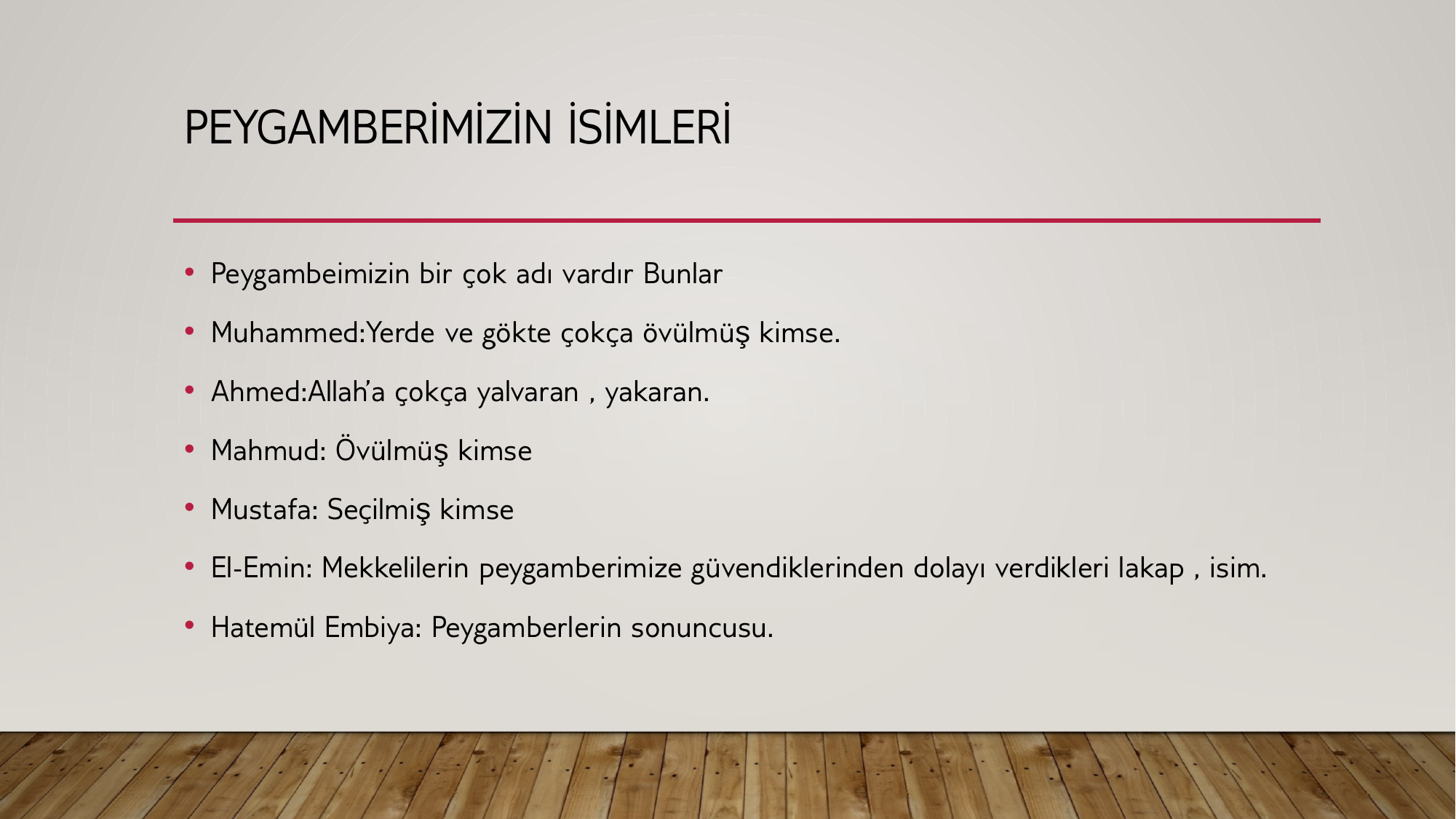

# PEYGAMBERİMİZİN İSİMLERİ
Peygambeimizin bir çok adı vardır Bunlar
Muhammed:Yerde ve gökte çokça övülmüş kimse.
Ahmed:Allah’a çokça yalvaran , yakaran.
Mahmud: Övülmüş kimse
Mustafa: Seçilmiş kimse
El-Emin: Mekkelilerin peygamberimize güvendiklerinden dolayı verdikleri lakap , isim.
Hatemül Embiya: Peygamberlerin sonuncusu.